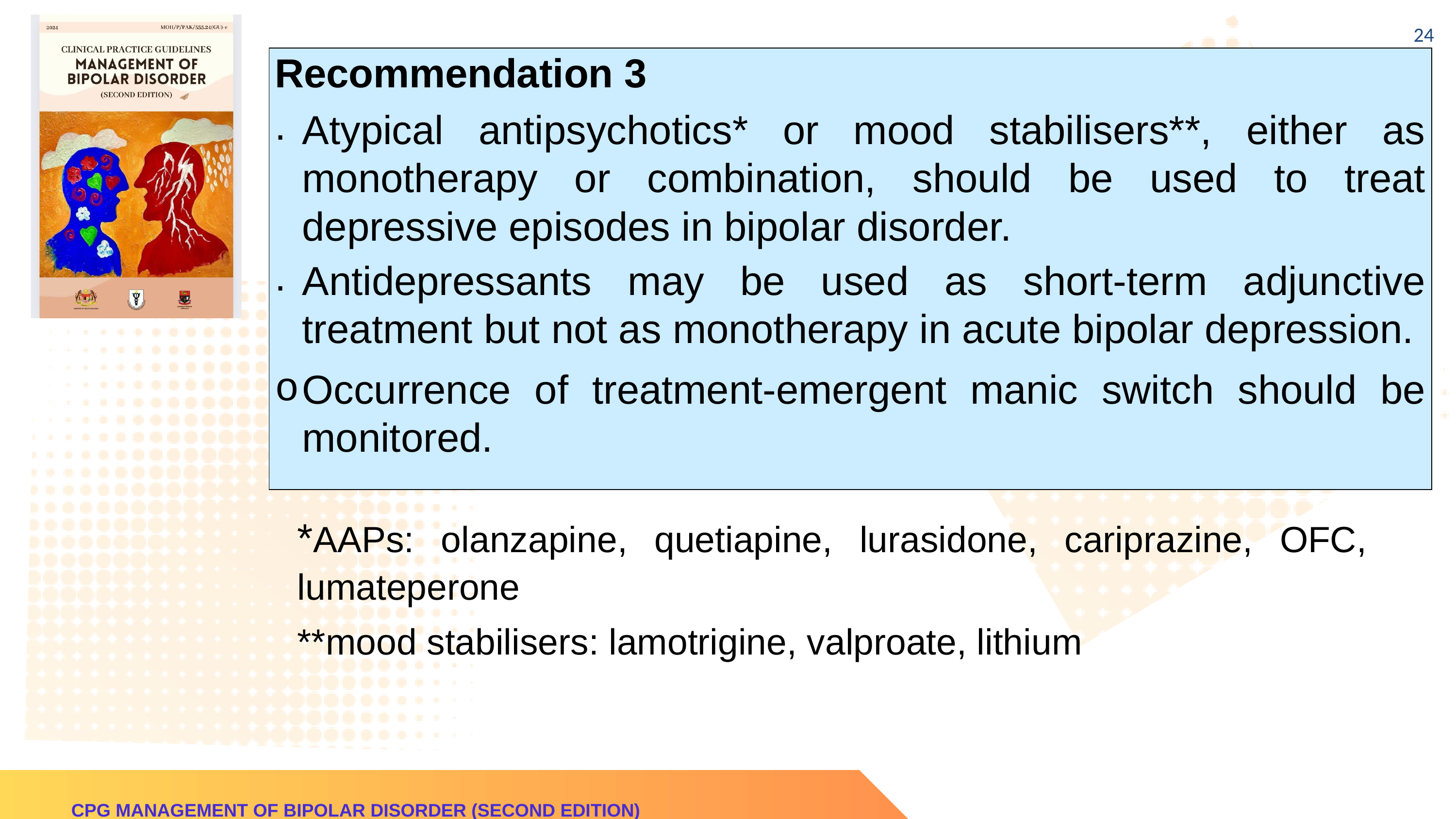

24
| Recommendation 3 Atypical antipsychotics\* or mood stabilisers\*\*, either as monotherapy or combination, should be used to treat depressive episodes in bipolar disorder. Antidepressants may be used as short-term adjunctive treatment but not as monotherapy in acute bipolar depression. Occurrence of treatment-emergent manic switch should be monitored. |
| --- |

*AAPs: olanzapine, quetiapine, lurasidone, cariprazine, OFC, lumateperone
**mood stabilisers: lamotrigine, valproate, lithium

CPG MANAGEMENT OF BIPOLAR DISORDER (SECOND EDITION)